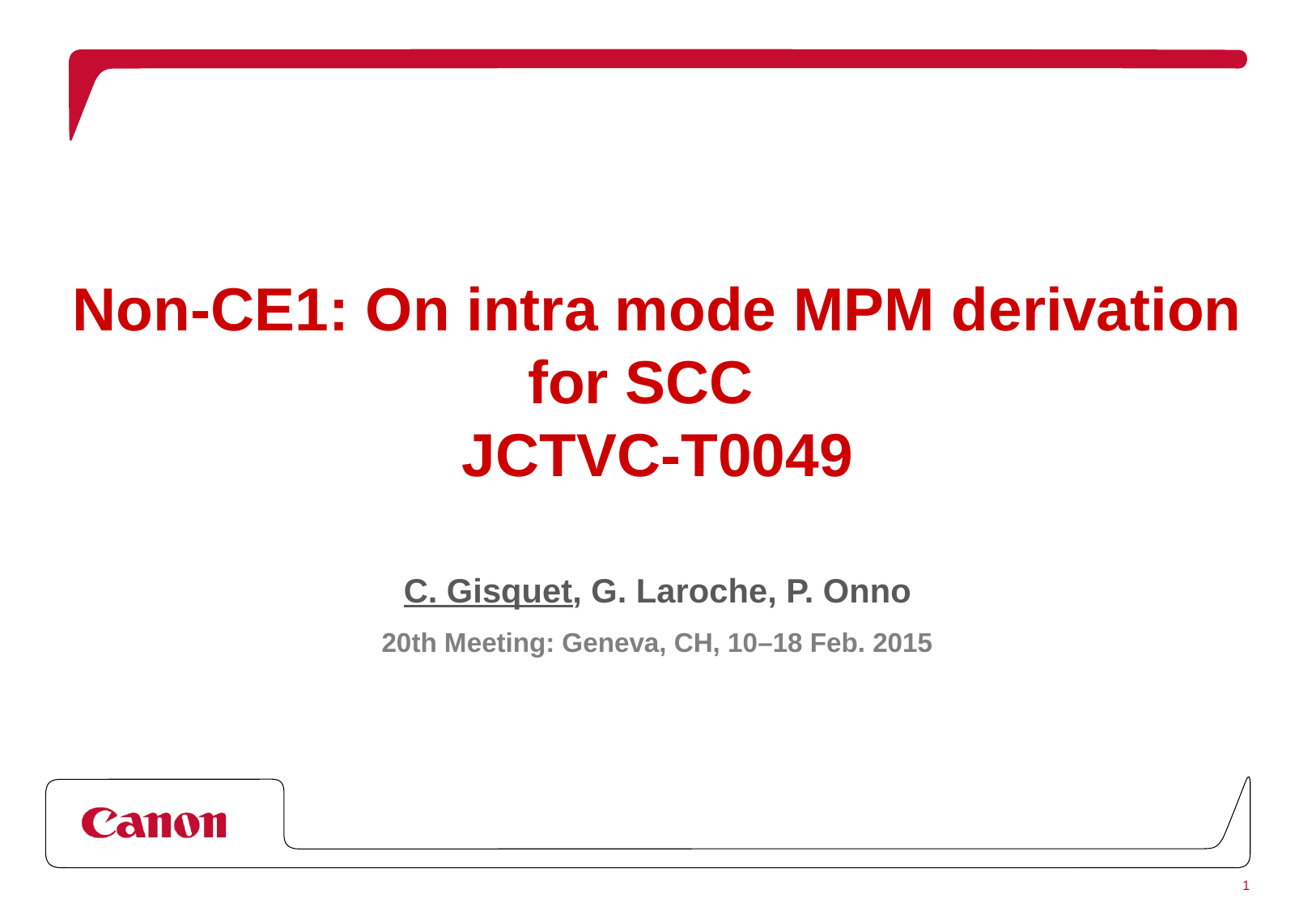

1
# Non-CE1: On intra mode MPM derivation for SCC JCTVC-T0049
C. Gisquet, G. Laroche, P. Onno
20th Meeting: Geneva, CH, 10–18 Feb. 2015